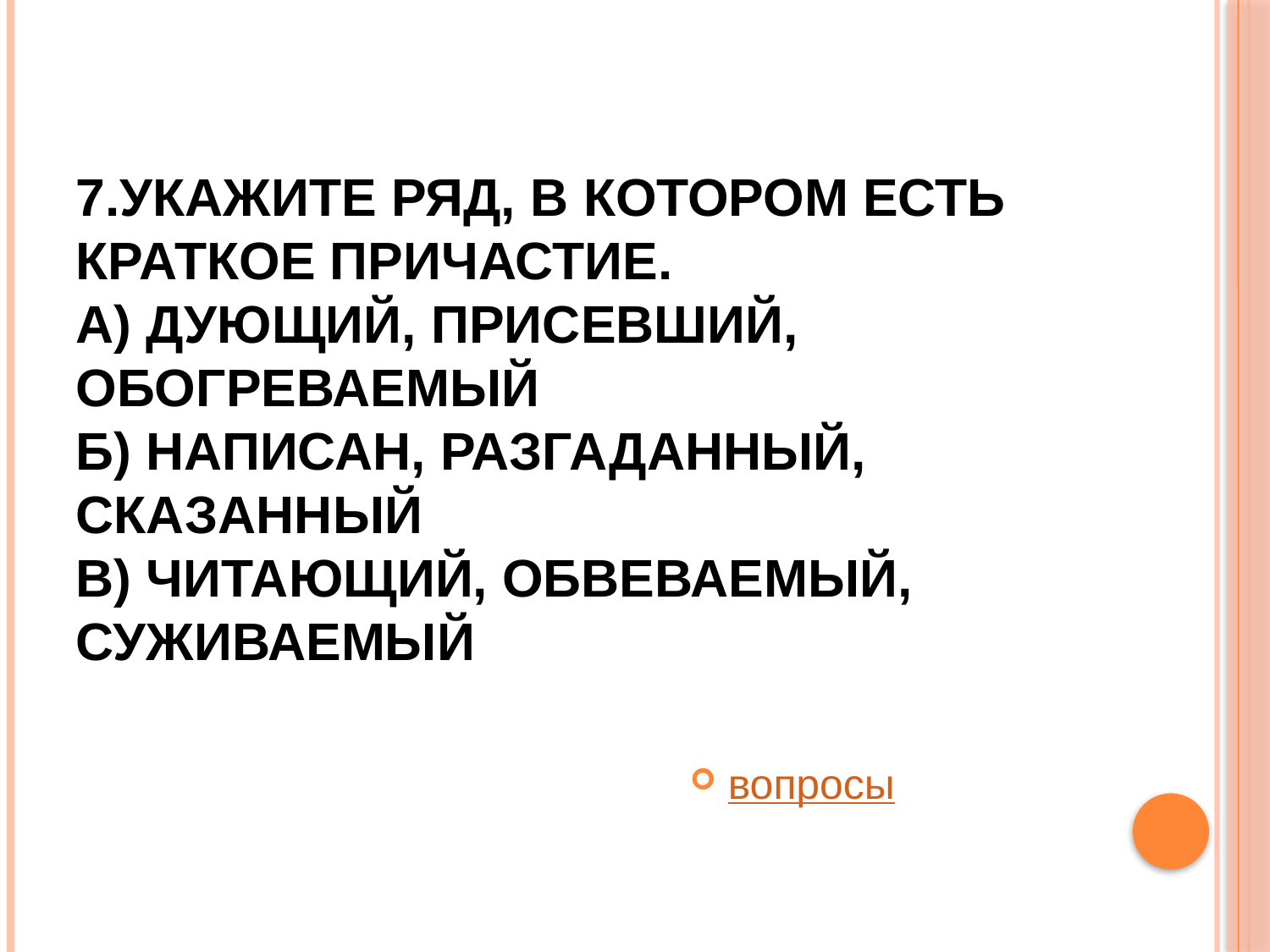

# 7.Укажите ряд, в котором есть краткое причастие. а) дующий, присевший, обогреваемый б) написан, разгаданный, сказанный в) читающий, обвеваемый, суживаемый
вопросы